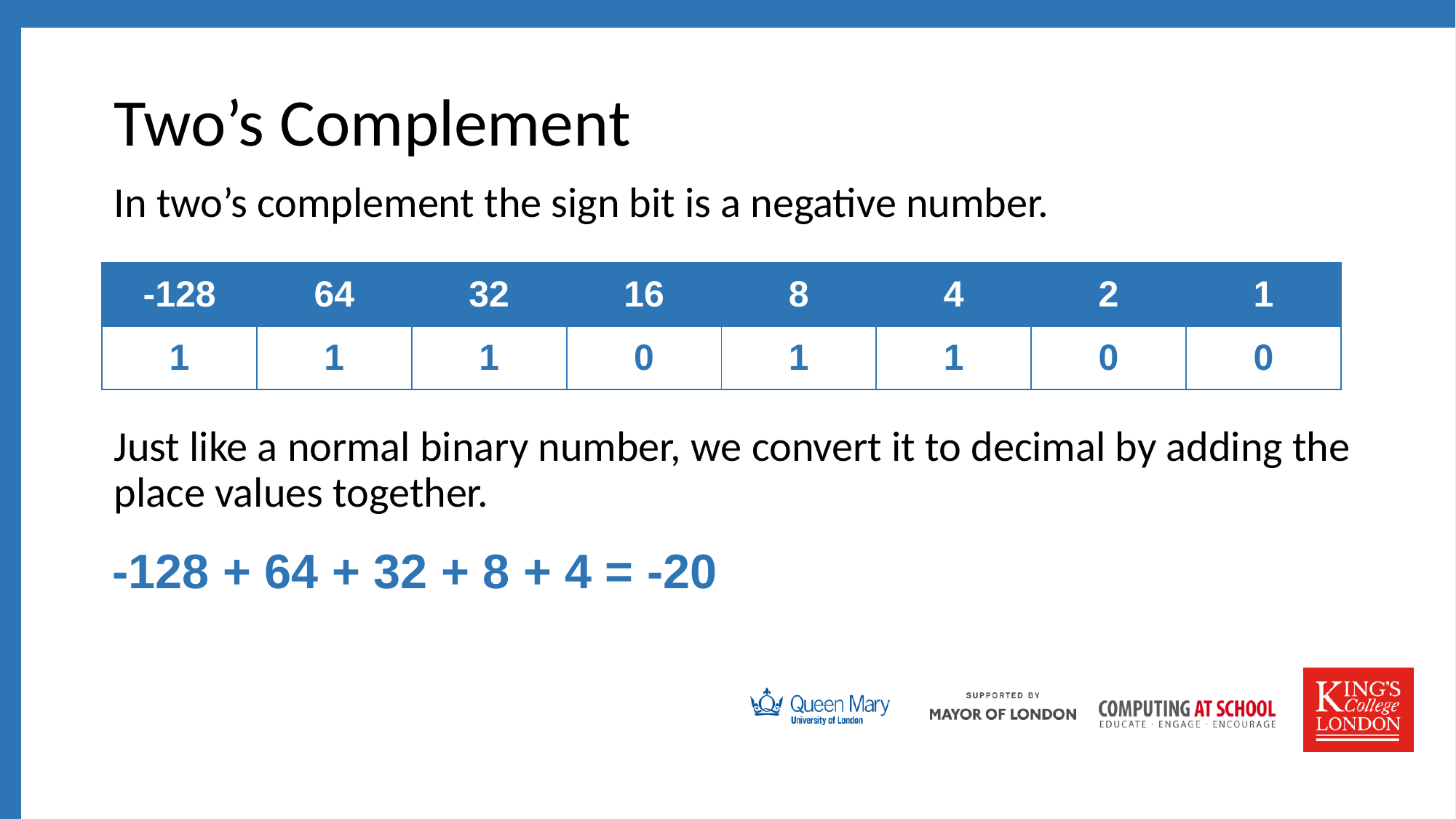

# Two’s Complement
In two’s complement the sign bit is a negative number.

Just like a normal binary number, we convert it to decimal by adding the place values together.

| -128 | 64 | 32 | 16 | 8 | 4 | 2 | 1 |
| --- | --- | --- | --- | --- | --- | --- | --- |
| 1 | 1 | 1 | 0 | 1 | 1 | 0 | 0 |
-128 + 64 + 32 + 8 + 4 = -20